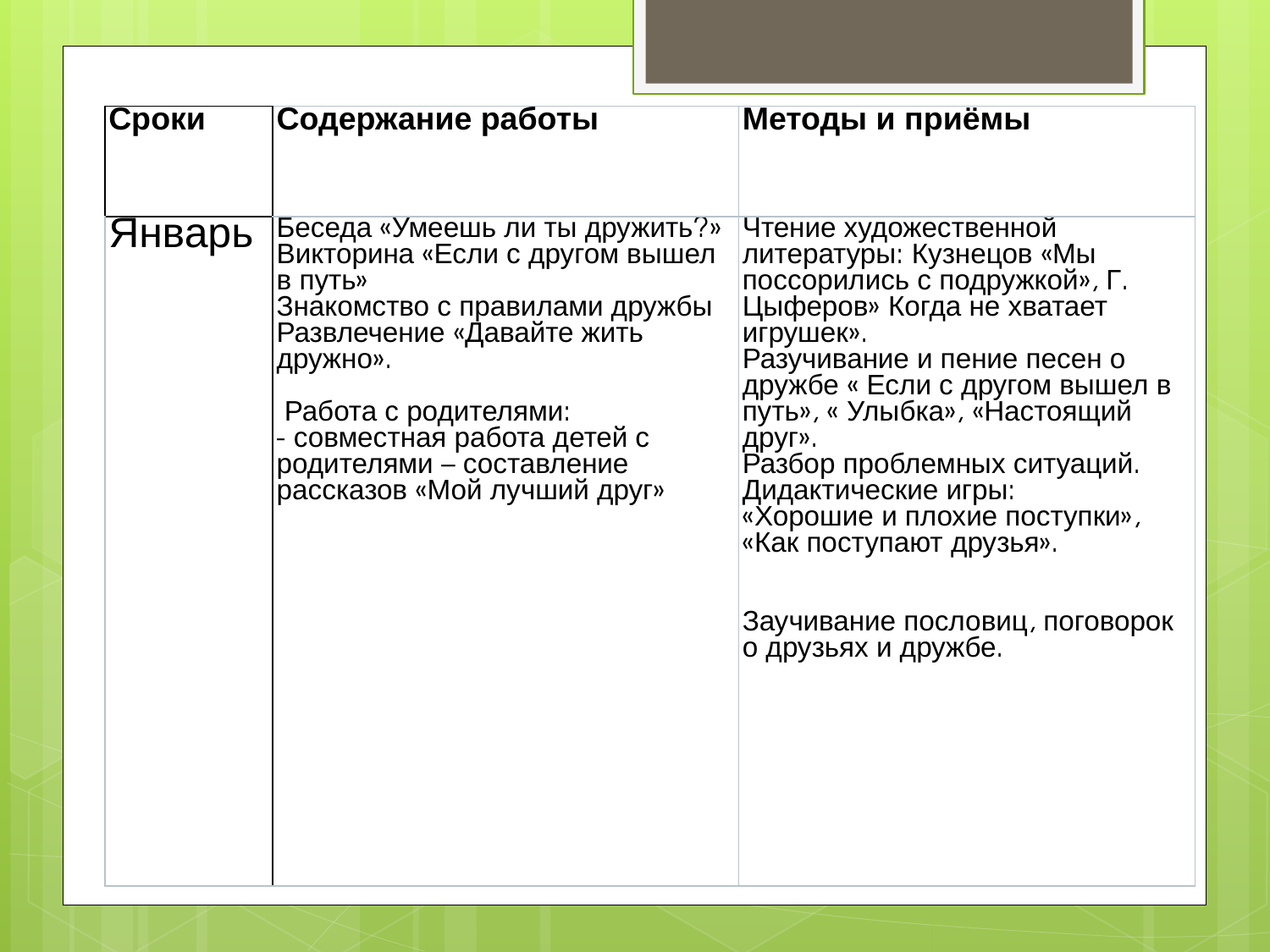

| Сроки | Содержание работы | Методы и приёмы |
| --- | --- | --- |
| Январь | Беседа «Умеешь ли ты дружить?» Викторина «Если с другом вышел в путь» Знакомство с правилами дружбы Развлечение «Давайте жить дружно».    Работа с родителями: - совместная работа детей с родителями – составление рассказов «Мой лучший друг» | Чтение художественной литературы: Кузнецов «Мы поссорились с подружкой», Г. Цыферов» Когда не хватает игрушек». Разучивание и пение песен о дружбе « Если с другом вышел в путь», « Улыбка», «Настоящий друг». Разбор проблемных ситуаций. Дидактические игры: «Хорошие и плохие поступки», «Как поступают друзья».      Заучивание пословиц, поговорок о друзьях и дружбе. |